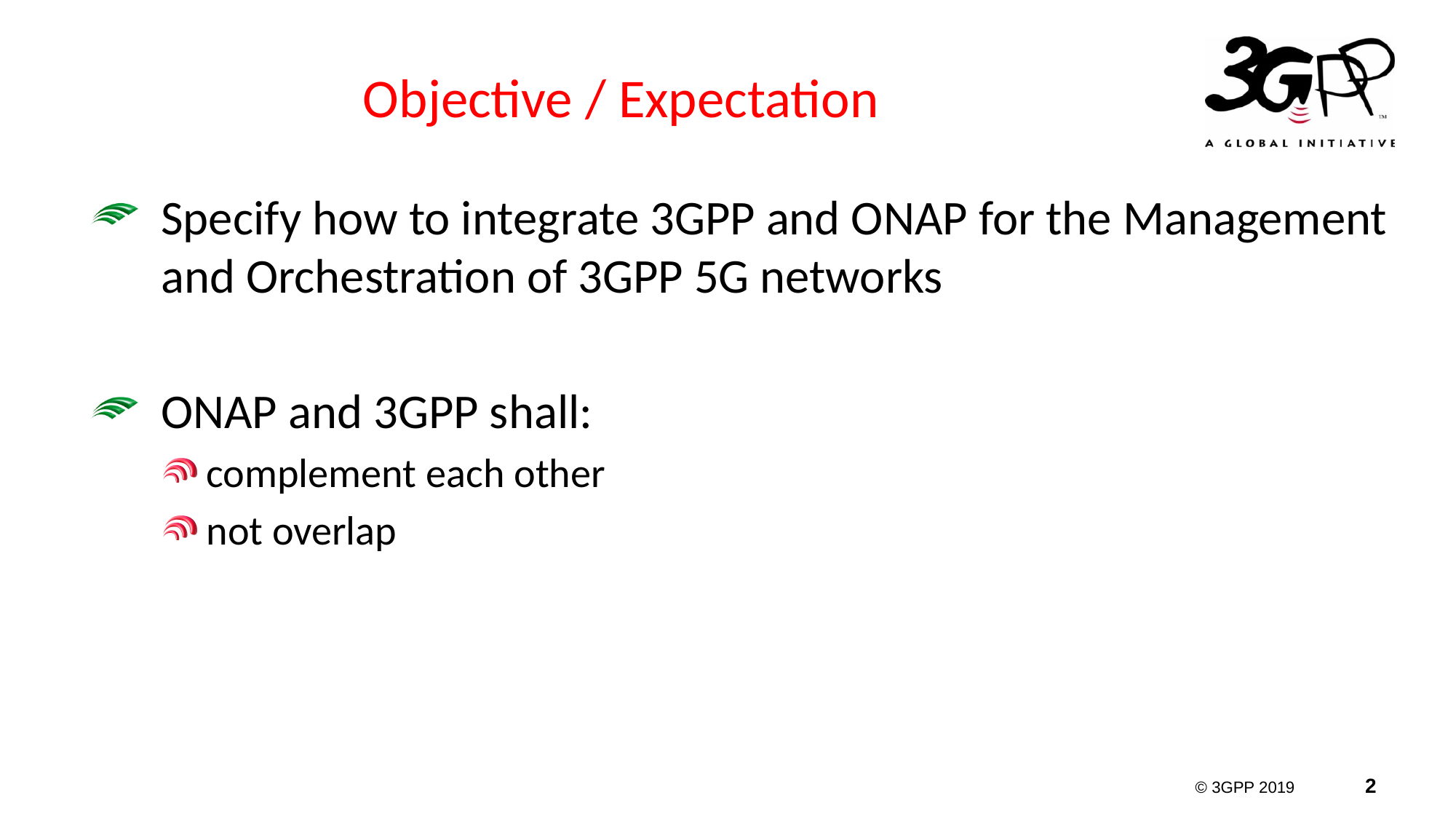

# Objective / Expectation
Specify how to integrate 3GPP and ONAP for the Management and Orchestration of 3GPP 5G networks

ONAP and 3GPP shall:
complement each other
not overlap